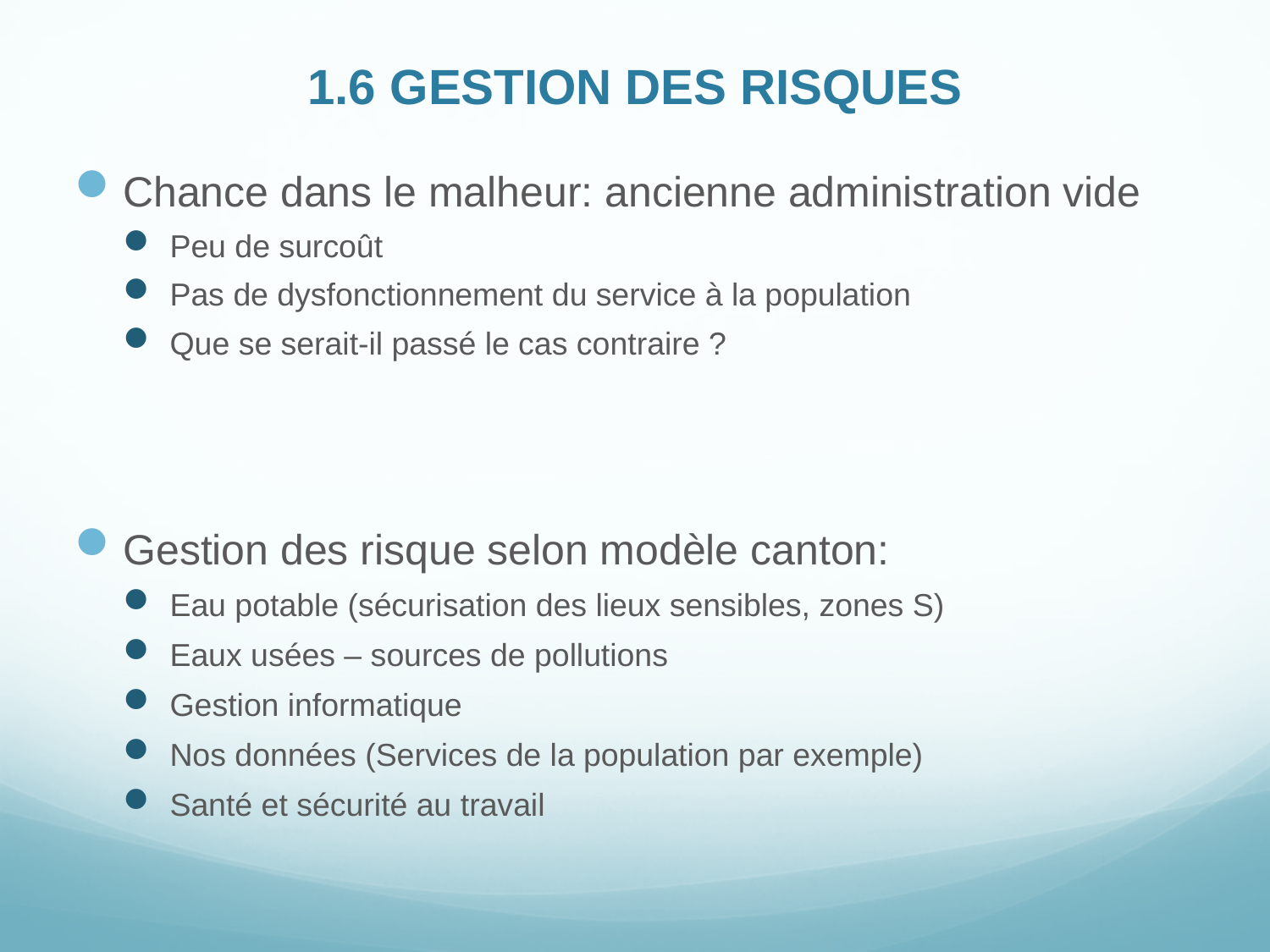

# 1.6 GESTION DES RISQUES
Chance dans le malheur: ancienne administration vide
Peu de surcoût
Pas de dysfonctionnement du service à la population
Que se serait-il passé le cas contraire ?

Gestion des risque selon modèle canton:
Eau potable (sécurisation des lieux sensibles, zones S)
Eaux usées – sources de pollutions
Gestion informatique
Nos données (Services de la population par exemple)
Santé et sécurité au travail